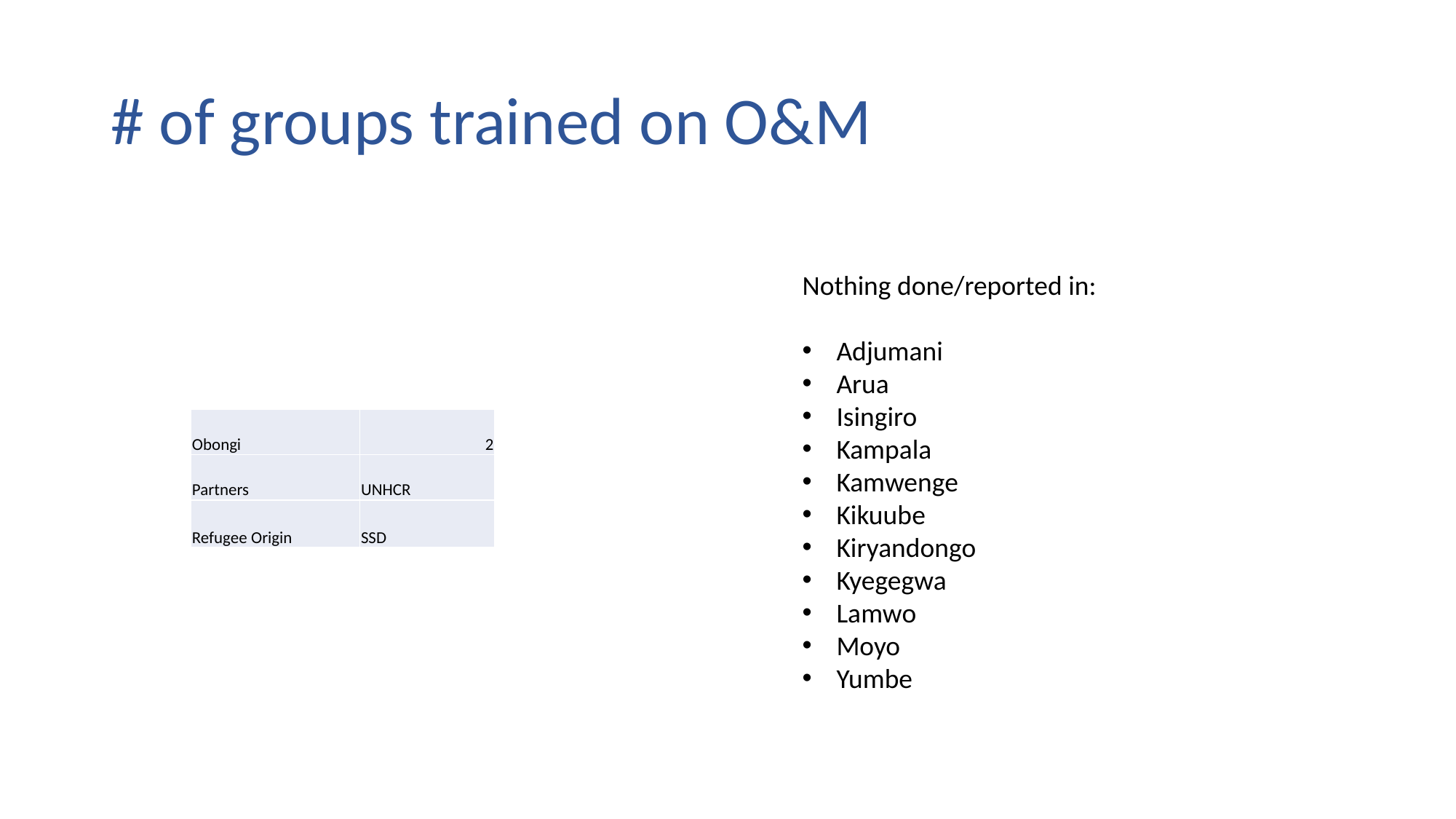

# # of groups trained on O&M
Nothing done/reported in:

Adjumani
Arua
Isingiro
Kampala
Kamwenge
Kikuube
Kiryandongo
Kyegegwa
Lamwo
Moyo
Yumbe
| Obongi | 2 |
| --- | --- |
| Partners | UNHCR |
| Refugee Origin | SSD |